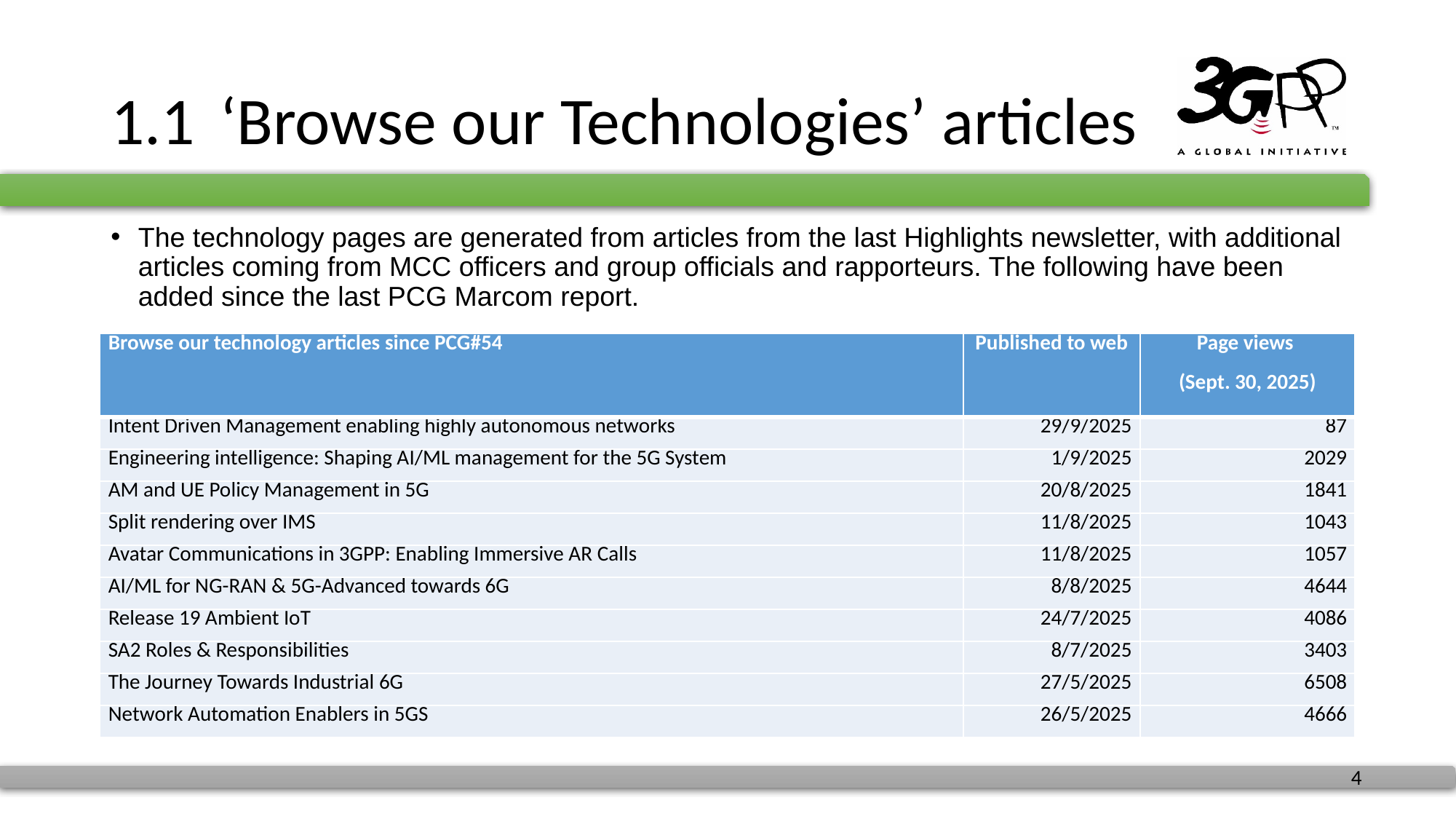

# 1.1 	‘Browse our Technologies’ articles
The technology pages are generated from articles from the last Highlights newsletter, with additional articles coming from MCC officers and group officials and rapporteurs. The following have been added since the last PCG Marcom report.

| Browse our technology articles since PCG#54 | Published to web | Page views (Sept. 30, 2025) |
| --- | --- | --- |
| Intent Driven Management enabling highly autonomous networks | 29/9/2025 | 87 |
| Engineering intelligence: Shaping AI/ML management for the 5G System | 1/9/2025 | 2029 |
| AM and UE Policy Management in 5G | 20/8/2025 | 1841 |
| Split rendering over IMS | 11/8/2025 | 1043 |
| Avatar Communications in 3GPP: Enabling Immersive AR Calls | 11/8/2025 | 1057 |
| AI/ML for NG-RAN & 5G-Advanced towards 6G | 8/8/2025 | 4644 |
| Release 19 Ambient IoT | 24/7/2025 | 4086 |
| SA2 Roles & Responsibilities | 8/7/2025 | 3403 |
| The Journey Towards Industrial 6G | 27/5/2025 | 6508 |
| Network Automation Enablers in 5GS | 26/5/2025 | 4666 |